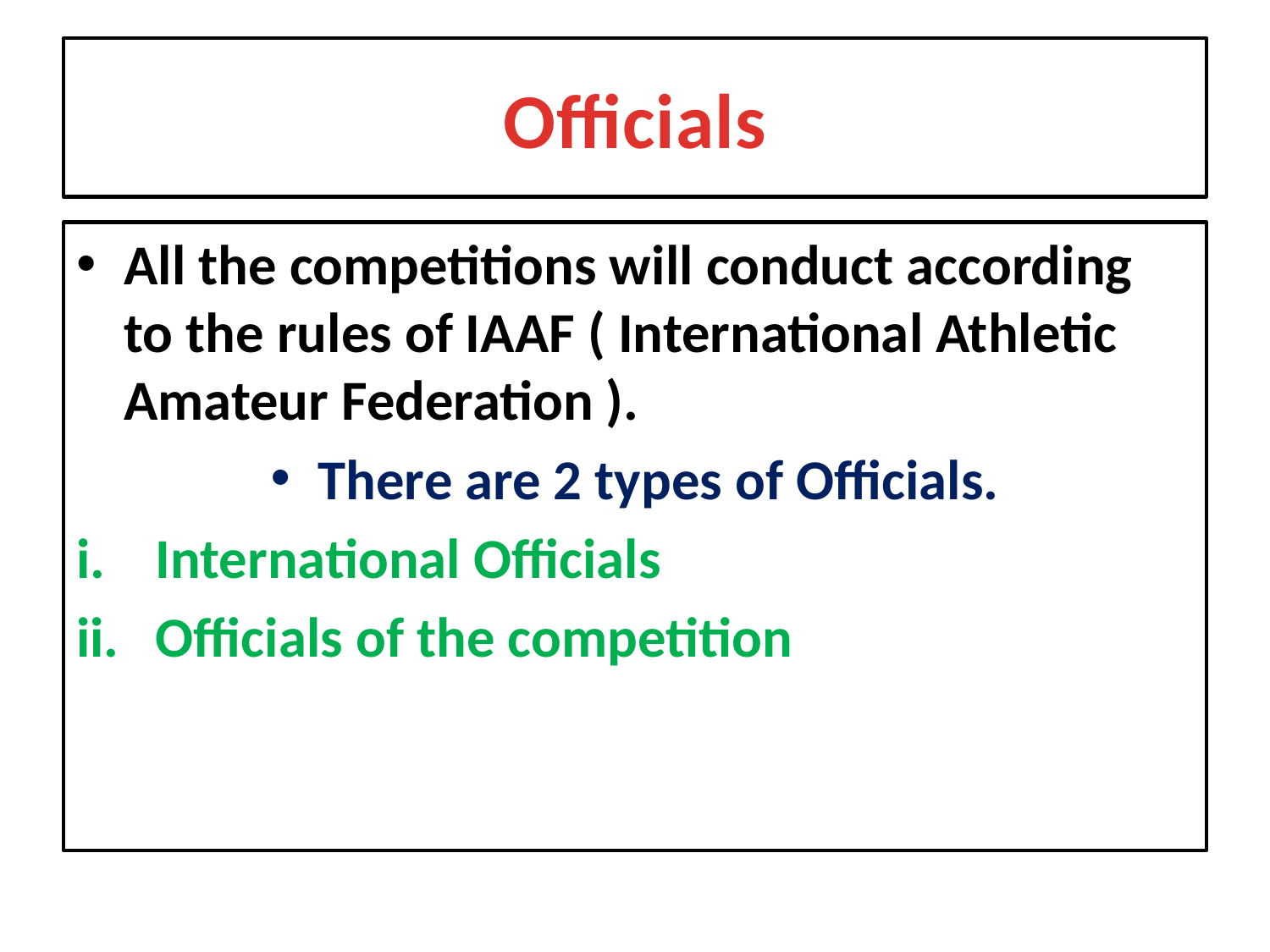

# Officials
All the competitions will conduct according to the rules of IAAF ( International Athletic Amateur Federation ).
There are 2 types of Officials.
International Officials
Officials of the competition